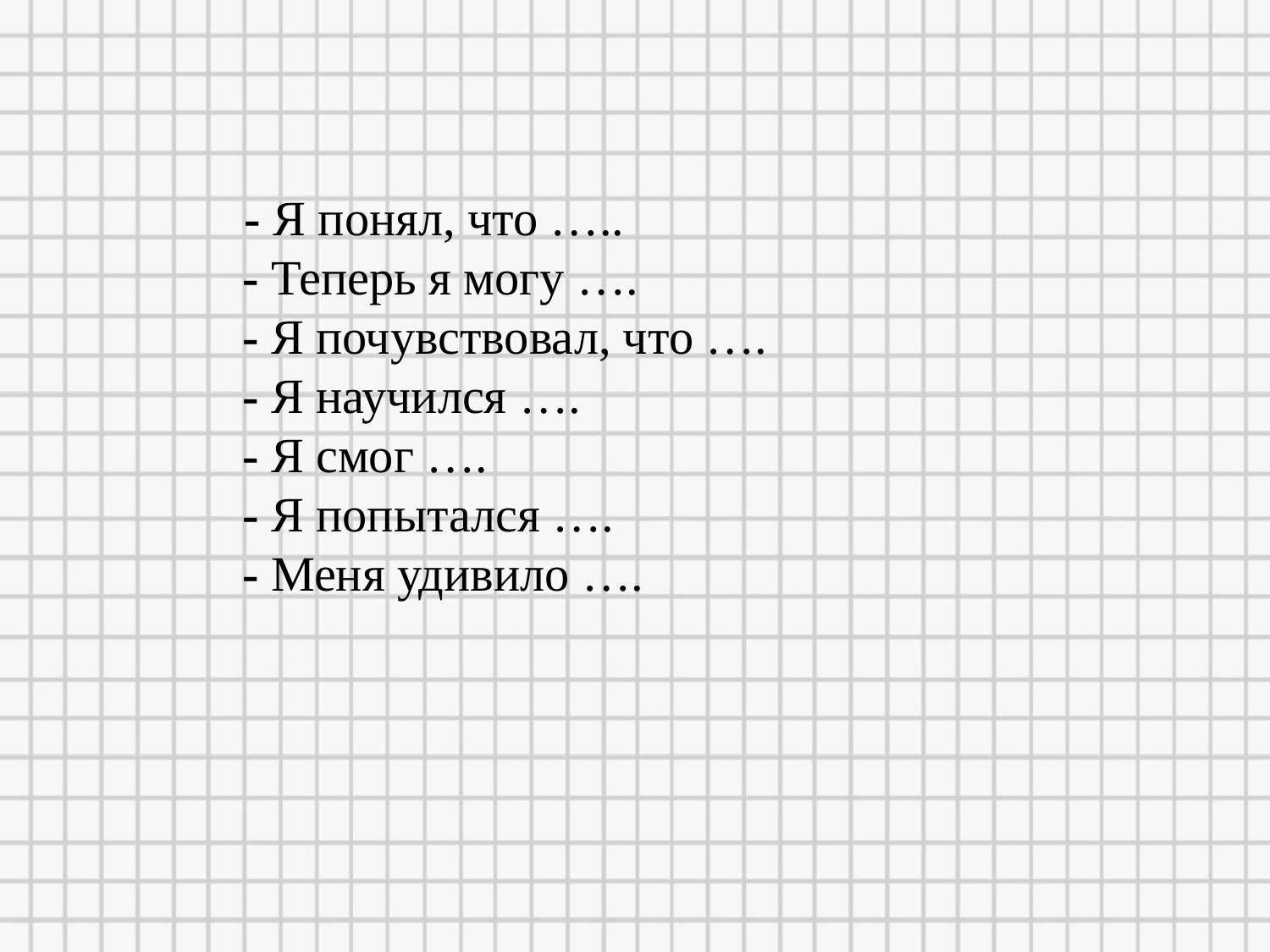

- Я понял, что …..
 - Теперь я могу ….
 - Я почувствовал, что ….
 - Я научился ….
 - Я смог ….
 - Я попытался ….
 - Меня удивило ….